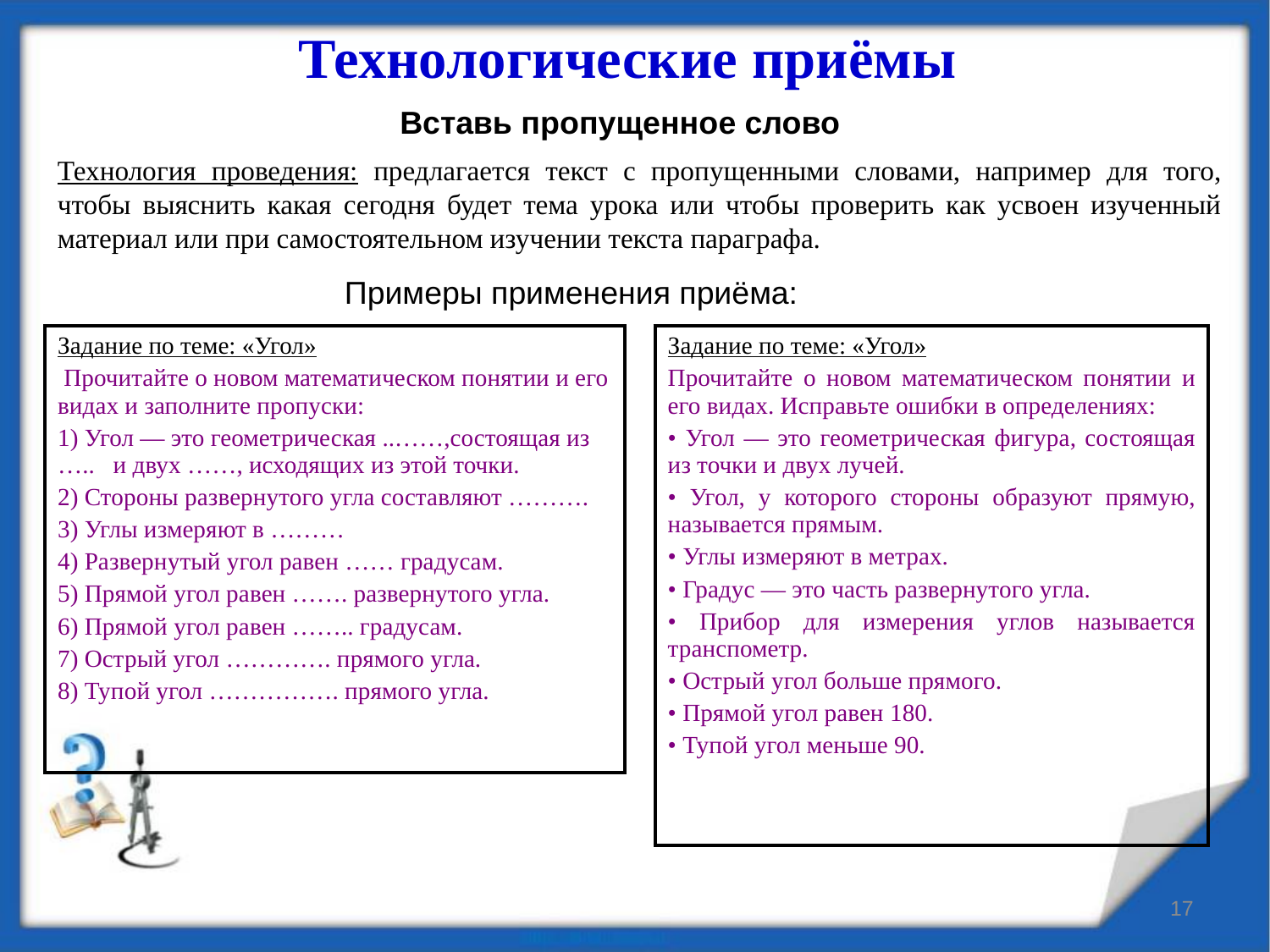

Технологические приёмы
Вставь пропущенное слово
Технология проведения: предлагается текст с пропущенными словами, например для того, чтобы выяснить какая сегодня будет тема урока или чтобы проверить как усвоен изученный материал или при самостоятельном изучении текста параграфа.
Примеры применения приёма:
| Задание по теме: «Угол» Прочитайте о новом математическом понятии и его видах и заполните пропуски: 1) Угол — это геометрическая ..……,состоящая из ….. и двух ……, исходящих из этой точки. 2) Стороны развернутого угла составляют ………. 3) Углы измеряют в ……… 4) Развернутый угол равен …… градусам. 5) Прямой угол равен ……. развернутого угла. 6) Прямой угол равен …….. градусам. 7) Острый угол …………. прямого угла. 8) Тупой угол ……………. прямого угла. |
| --- |
| Задание по теме: «Угол» Прочитайте о новом математическом понятии и его видах. Исправьте ошибки в определениях: • Угол — это геометрическая фигура, состоящая из точки и двух лучей. • Угол, у которого стороны образуют прямую, называется прямым. • Углы измеряют в метрах. • Градус — это часть развернутого угла. • Прибор для измерения углов называется транспометр. • Острый угол больше прямого. • Прямой угол равен 180. • Тупой угол меньше 90. |
| --- |

17